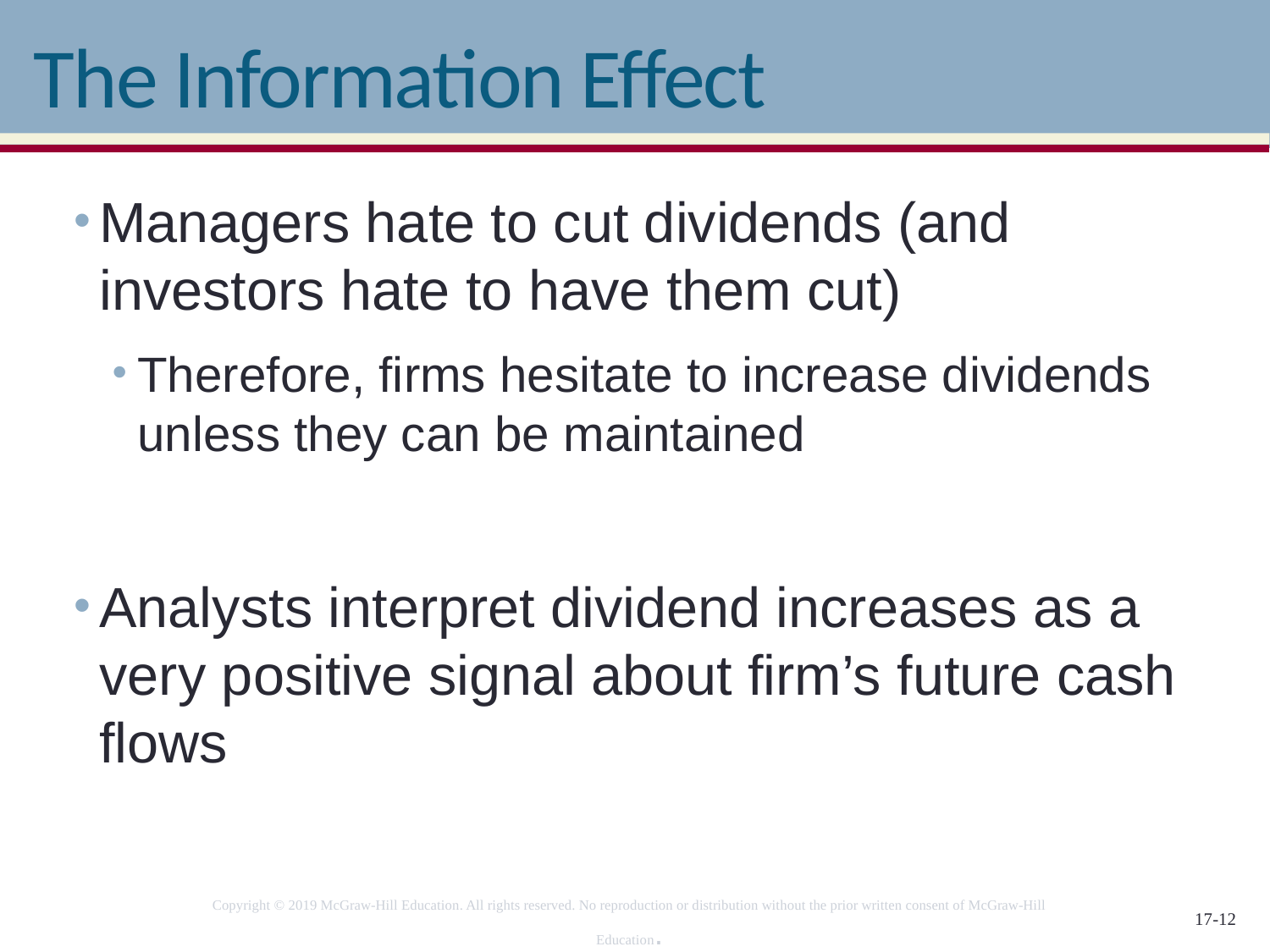

# The Information Effect
Managers hate to cut dividends (and investors hate to have them cut)
Therefore, firms hesitate to increase dividends unless they can be maintained

Analysts interpret dividend increases as a very positive signal about firm’s future cash flows
Copyright © 2019 McGraw-Hill Education. All rights reserved. No reproduction or distribution without the prior written consent of McGraw-Hill Education.